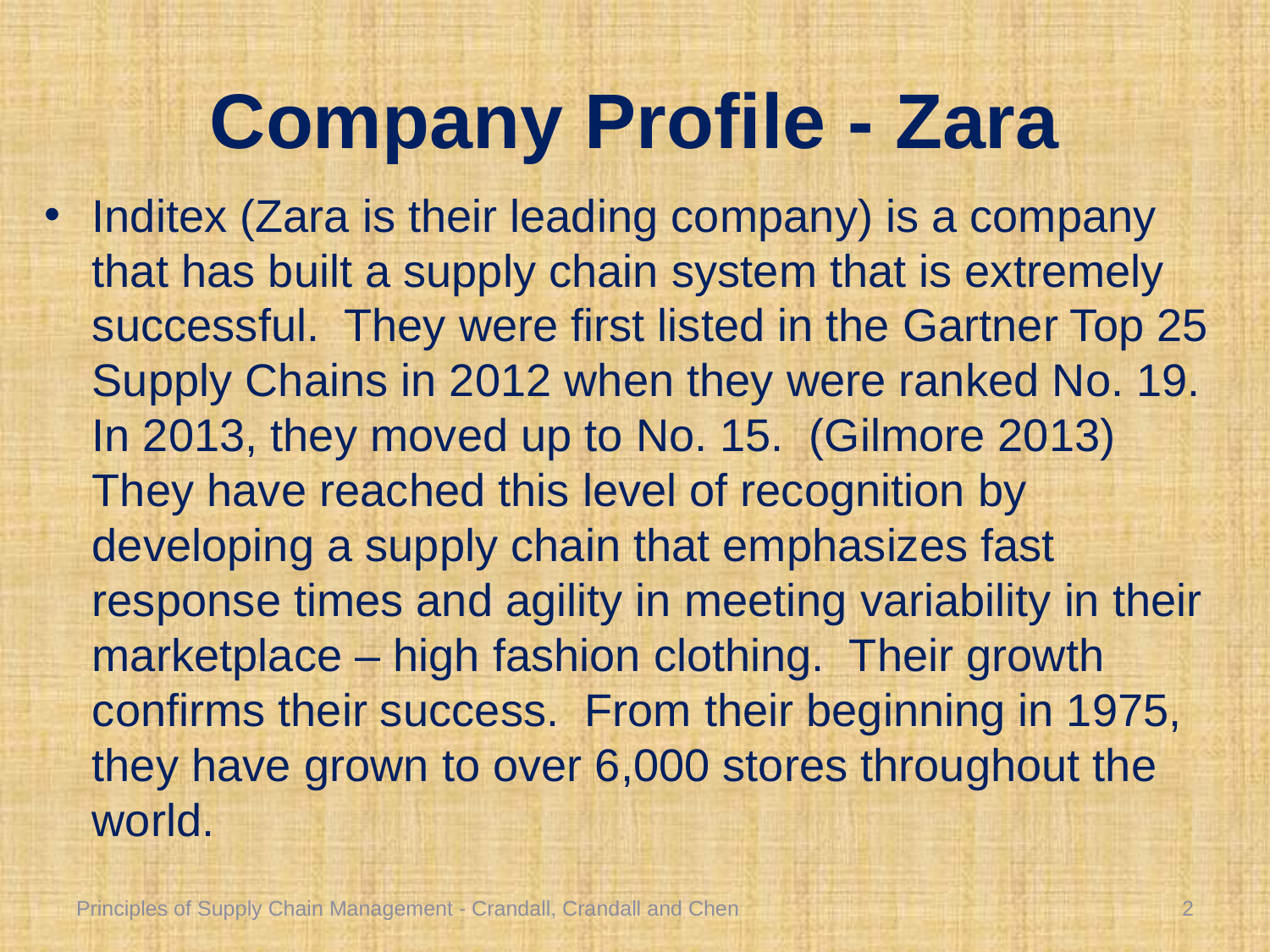

# Company Profile - Zara
Inditex (Zara is their leading company) is a company that has built a supply chain system that is extremely successful.  They were first listed in the Gartner Top 25 Supply Chains in 2012 when they were ranked No. 19.  In 2013, they moved up to No. 15.  (Gilmore 2013)  They have reached this level of recognition by developing a supply chain that emphasizes fast response times and agility in meeting variability in their marketplace – high fashion clothing.  Their growth confirms their success.  From their beginning in 1975, they have grown to over 6,000 stores throughout the world.

Principles of Supply Chain Management - Crandall, Crandall and Chen
2